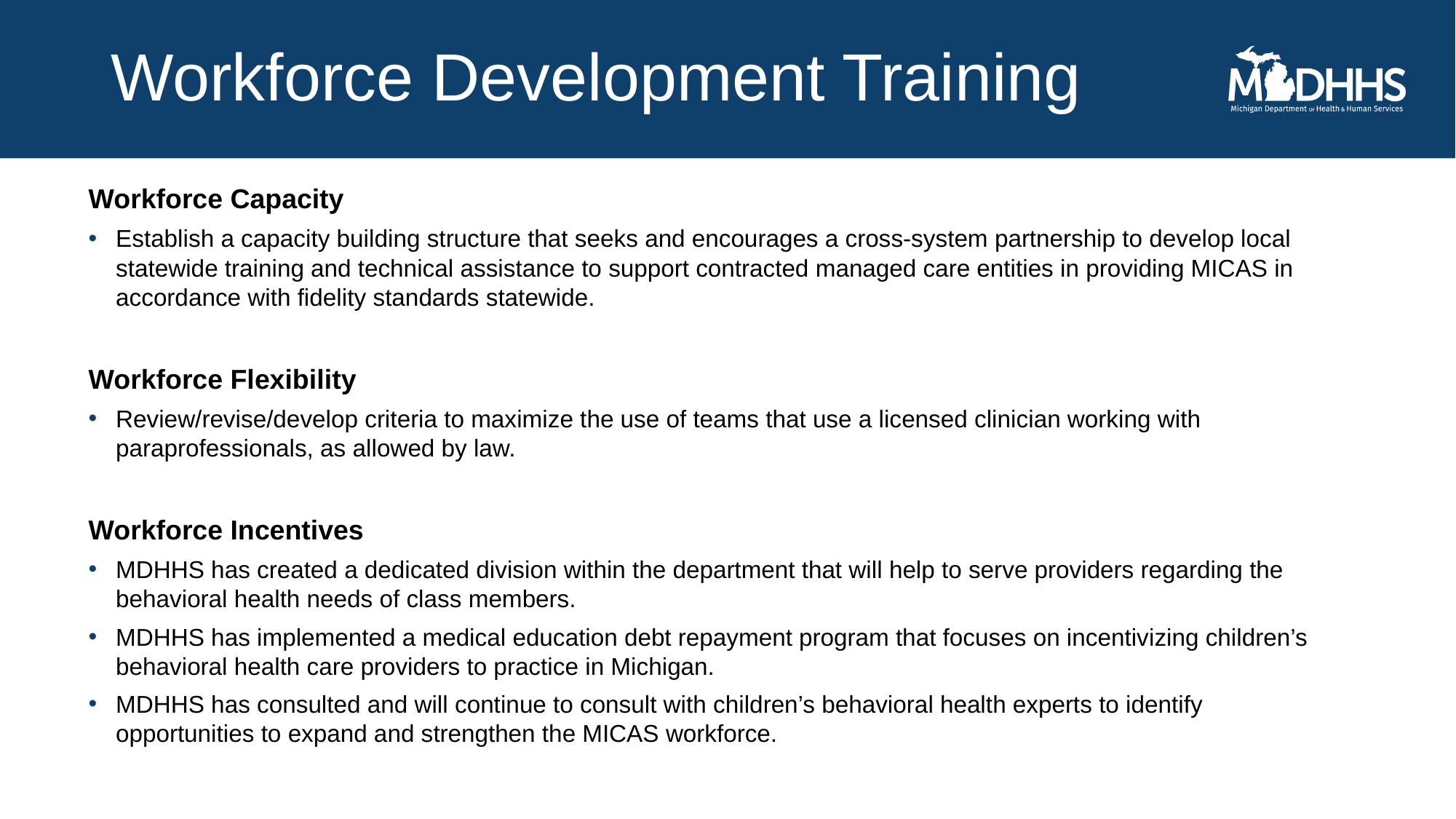

# Workforce Development Training
Workforce Capacity
Establish a capacity building structure that seeks and encourages a cross-system partnership to develop local statewide training and technical assistance to support contracted managed care entities in providing MICAS in accordance with fidelity standards statewide.

Workforce Flexibility
Review/revise/develop criteria to maximize the use of teams that use a licensed clinician working with paraprofessionals, as allowed by law.

Workforce Incentives
MDHHS has created a dedicated division within the department that will help to serve providers regarding the behavioral health needs of class members.
MDHHS has implemented a medical education debt repayment program that focuses on incentivizing children’s behavioral health care providers to practice in Michigan.
MDHHS has consulted and will continue to consult with children’s behavioral health experts to identify opportunities to expand and strengthen the MICAS workforce.